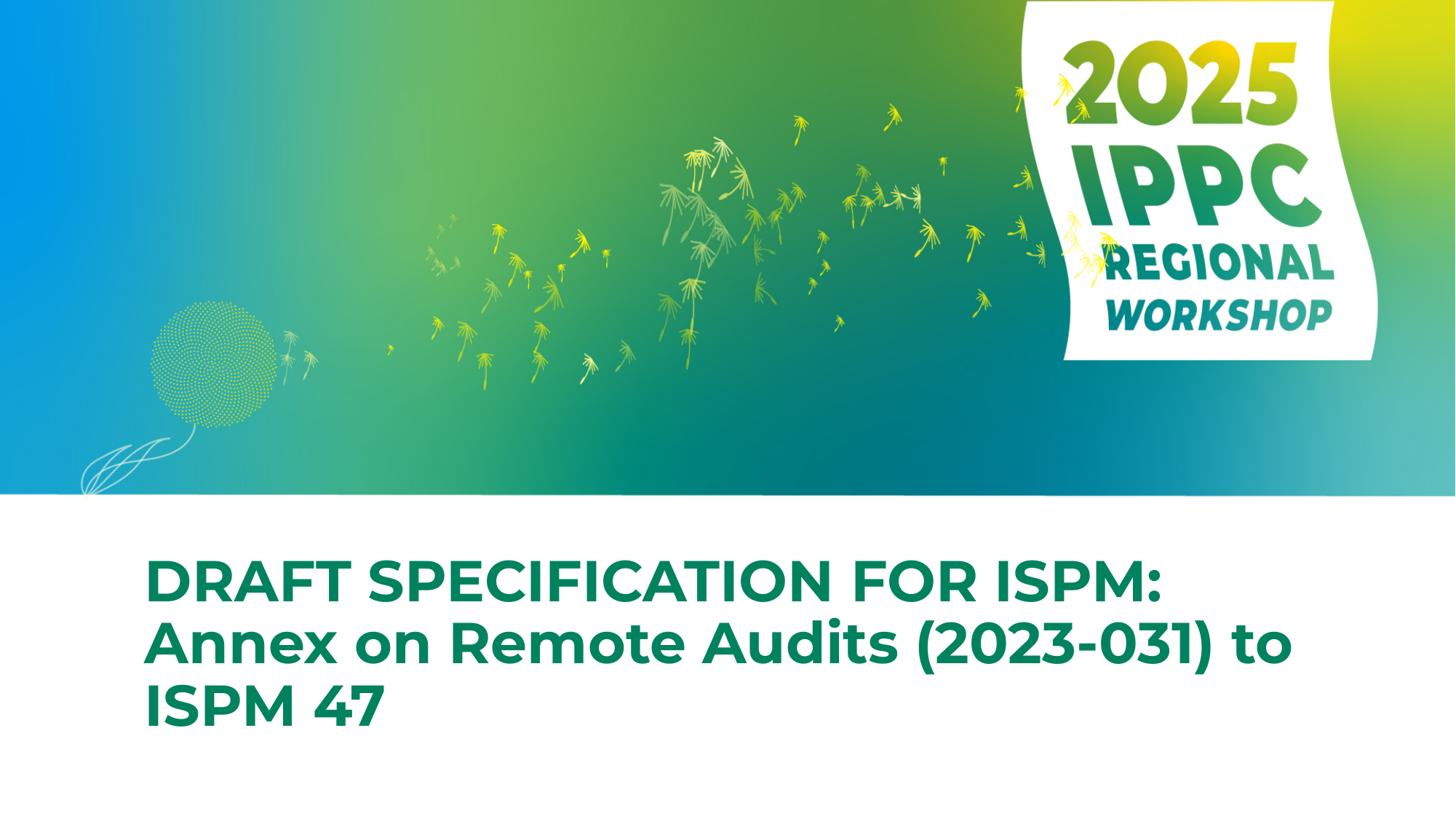

# DRAFT SPECIFICATION FOR ISPM: Annex on Remote Audits (2023-031) to ISPM 47